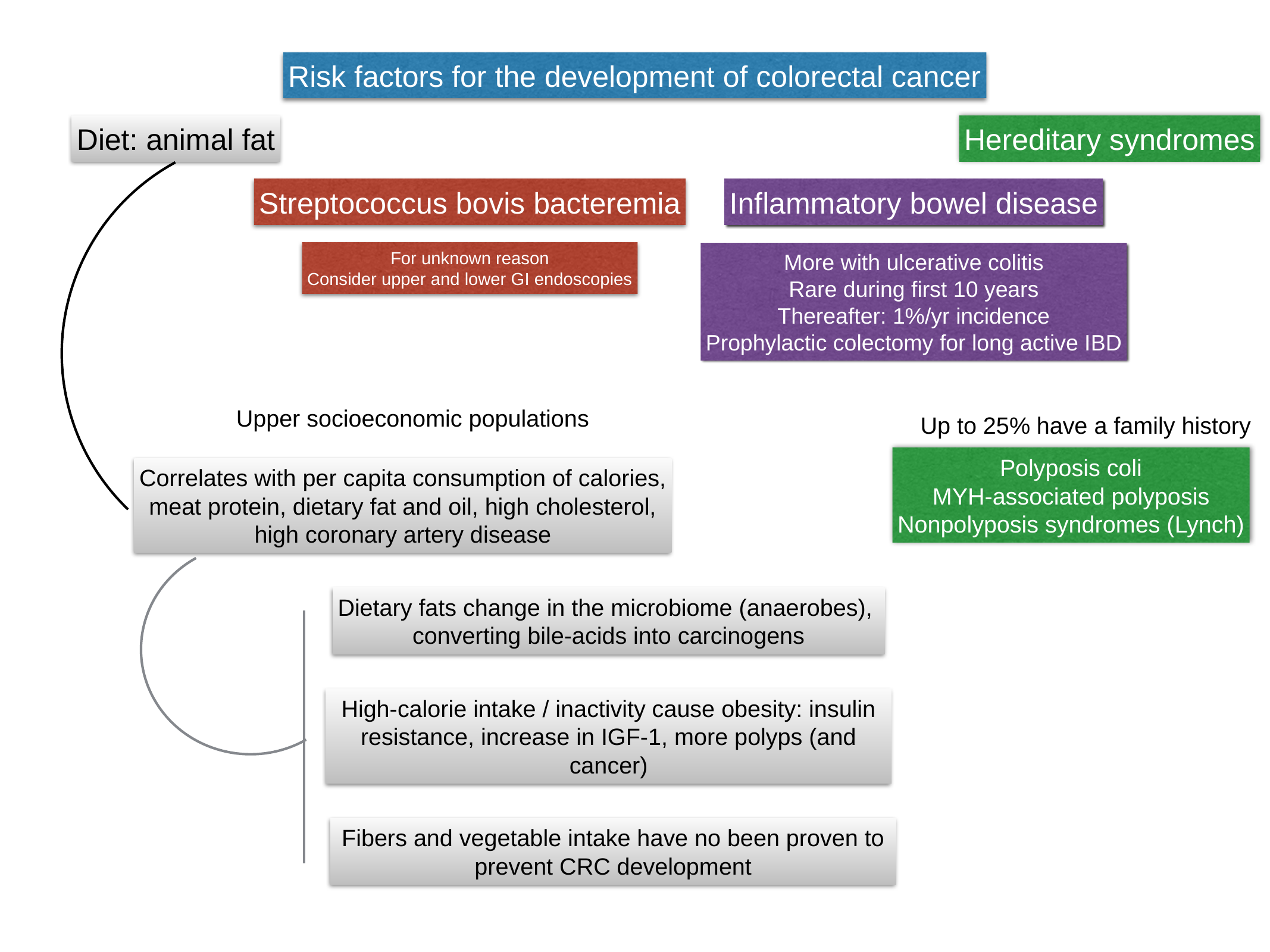

Risk factors for the development of colorectal cancer
Diet: animal fat
Hereditary syndromes

Streptococcus bovis bacteremia
Inflammatory bowel disease
For unknown reason
Consider upper and lower GI endoscopies
More with ulcerative colitis
Rare during first 10 years
Thereafter: 1%/yr incidence
Prophylactic colectomy for long active IBD
Upper socioeconomic populations
Up to 25% have a family history
Polyposis coli
MYH-associated polyposis
Nonpolyposis syndromes (Lynch)
Correlates with per capita consumption of calories,
meat protein, dietary fat and oil, high cholesterol,
high coronary artery disease

Dietary fats change in the microbiome (anaerobes),
converting bile-acids into carcinogens

High-calorie intake / inactivity cause obesity: insulin resistance, increase in IGF-1, more polyps (and cancer)
Fibers and vegetable intake have no been proven to prevent CRC development